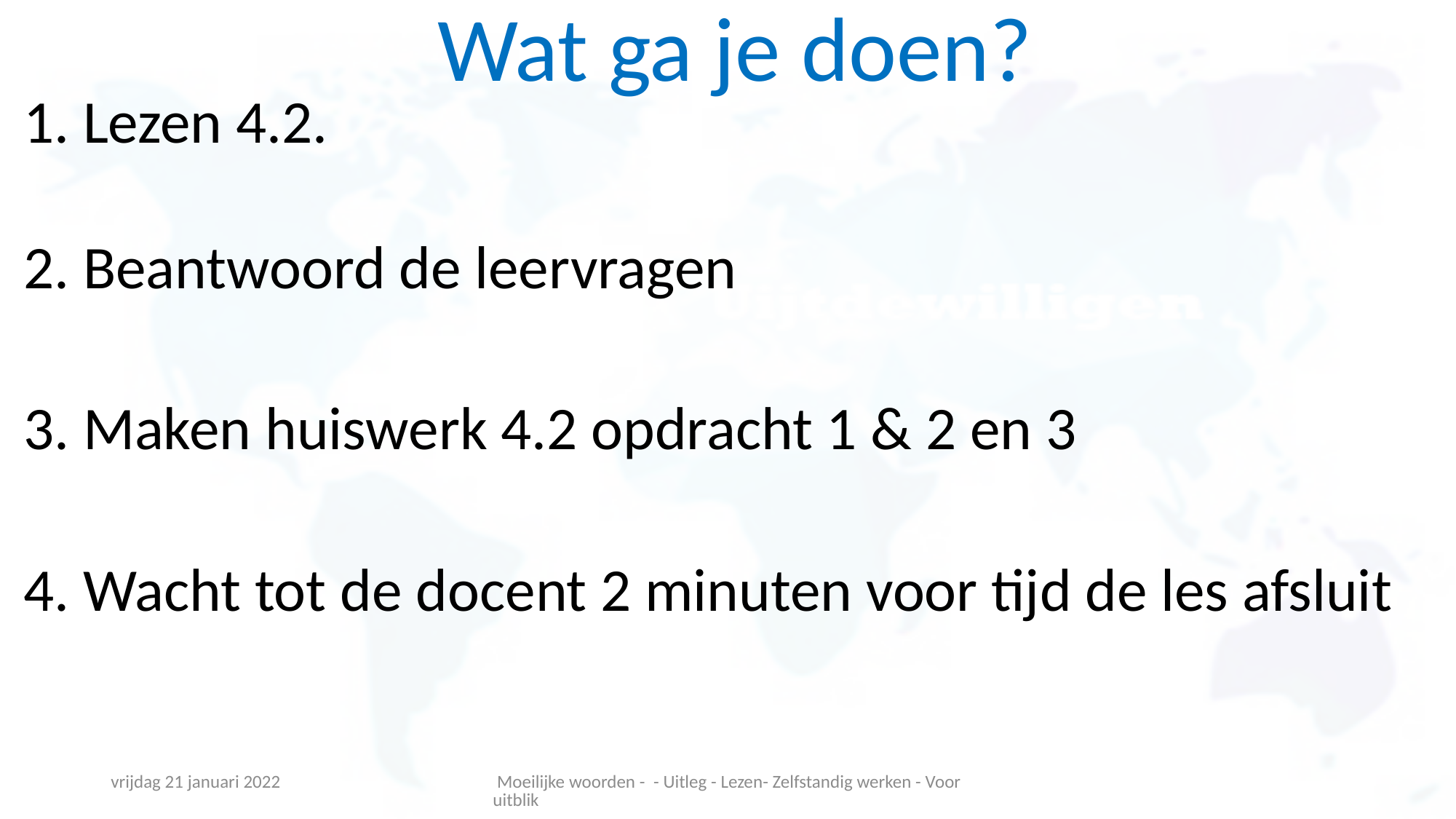

# Wat ga je doen?
1. Lezen 4.2.
2. Beantwoord de leervragen

3. Maken huiswerk 4.2 opdracht 1 & 2 en 3

4. Wacht tot de docent 2 minuten voor tijd de les afsluit

vrijdag 21 januari 2022
 Moeilijke woorden -  - Uitleg - Lezen- Zelfstandig werken - Vooruitblik